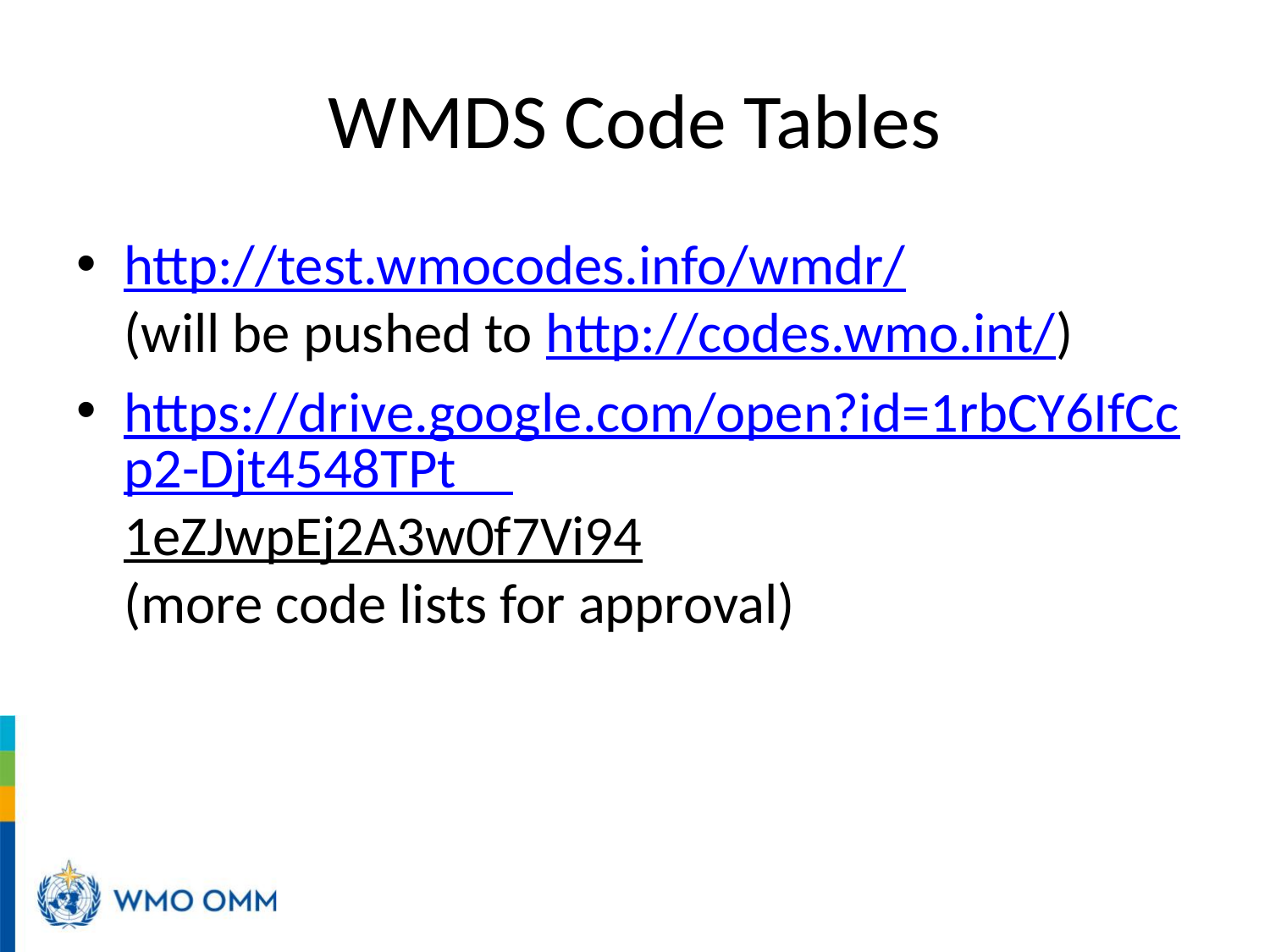

# WMDS Code Tables
http://test.wmocodes.info/wmdr/
(will be pushed to http://codes.wmo.int/)
https://drive.google.com/open?id=1rbCY6IfCcp2-Djt4548TPt__1eZJwpEj2A3w0f7Vi94
(more code lists for approval)